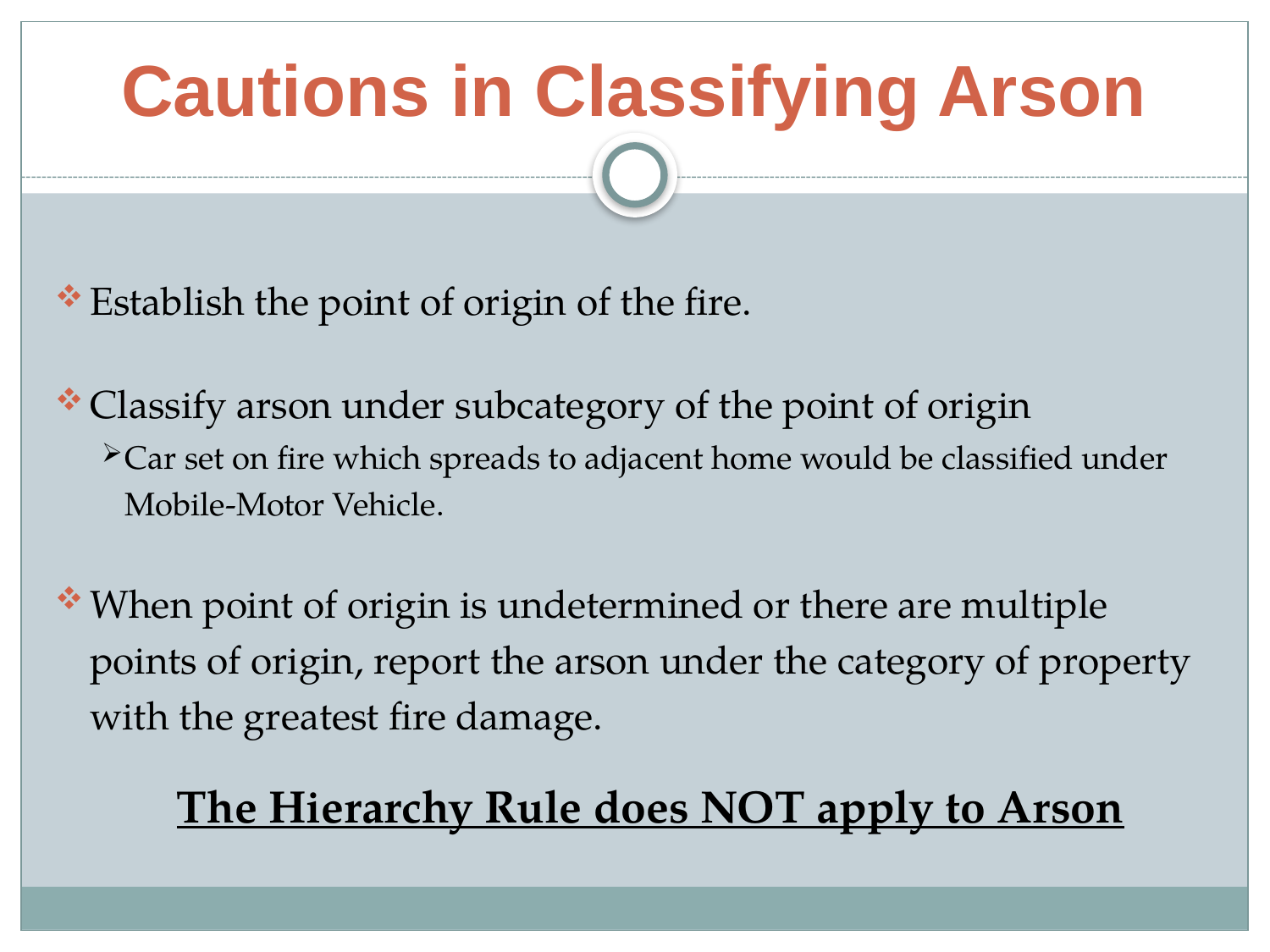

# Cautions in Classifying Arson

Establish the point of origin of the fire.

Classify arson under subcategory of the point of origin
Car set on fire which spreads to adjacent home would be classified under Mobile-Motor Vehicle.

When point of origin is undetermined or there are multiple points of origin, report the arson under the category of property with the greatest fire damage.

The Hierarchy Rule does NOT apply to Arson